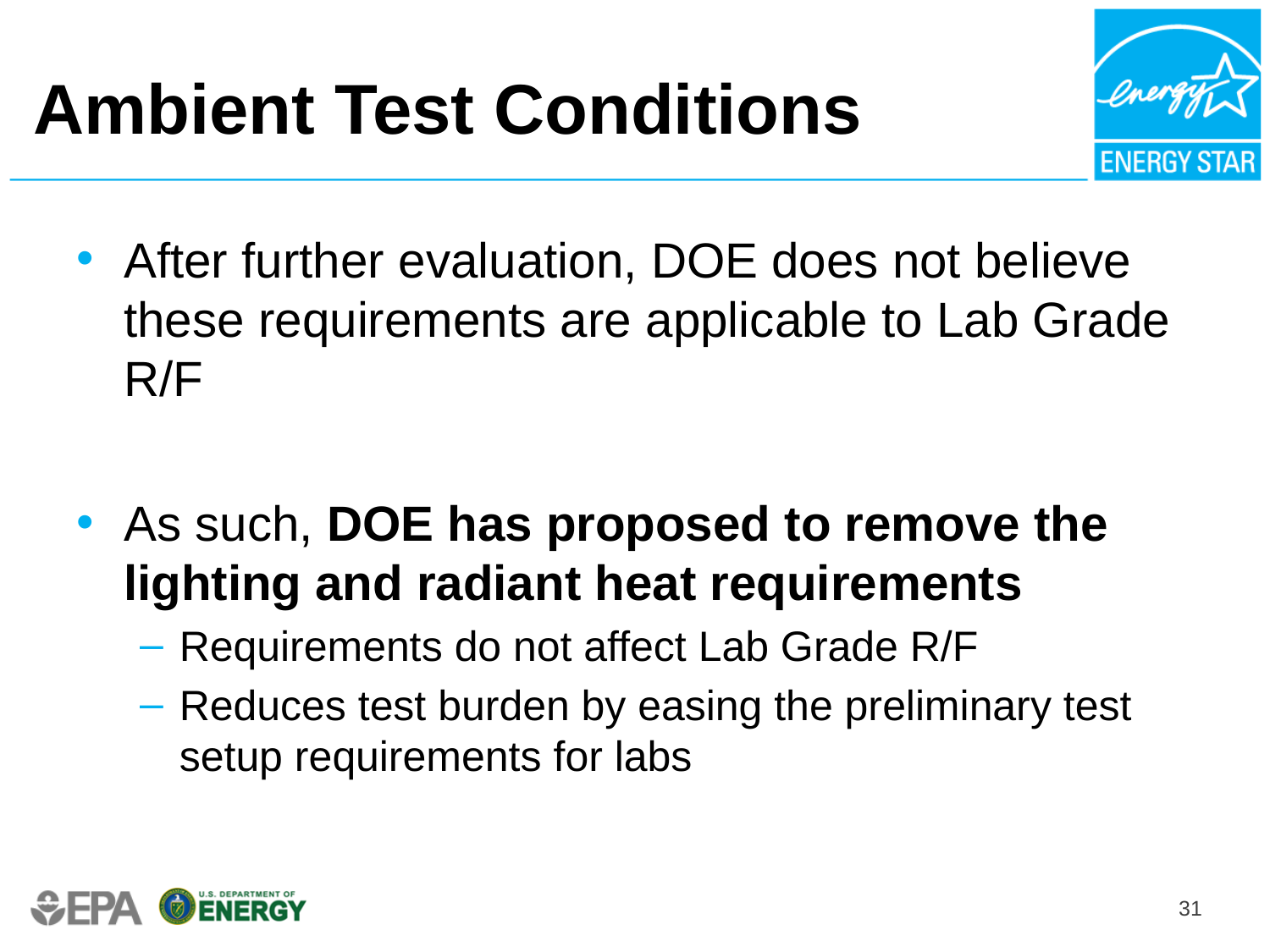

# Ambient Test Conditions
After further evaluation, DOE does not believe these requirements are applicable to Lab Grade R/F

As such, DOE has proposed to remove the lighting and radiant heat requirements
Requirements do not affect Lab Grade R/F
Reduces test burden by easing the preliminary test setup requirements for labs